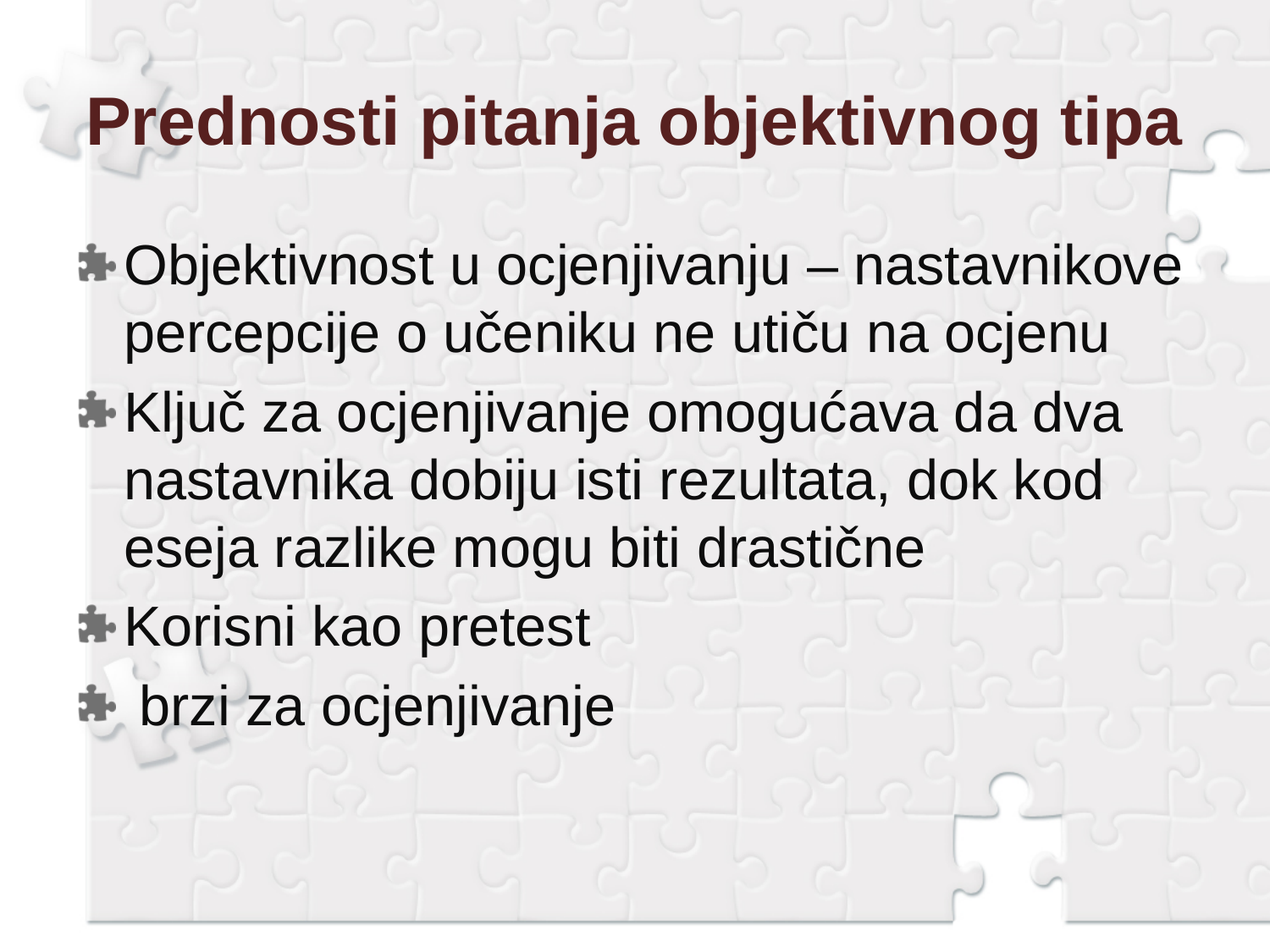

# Prednosti pitanja objektivnog tipa
Objektivnost u ocjenjivanju – nastavnikove percepcije o učeniku ne utiču na ocjenu
Ključ za ocjenjivanje omogućava da dva nastavnika dobiju isti rezultata, dok kod eseja razlike mogu biti drastične
Korisni kao pretest
 brzi za ocjenjivanje